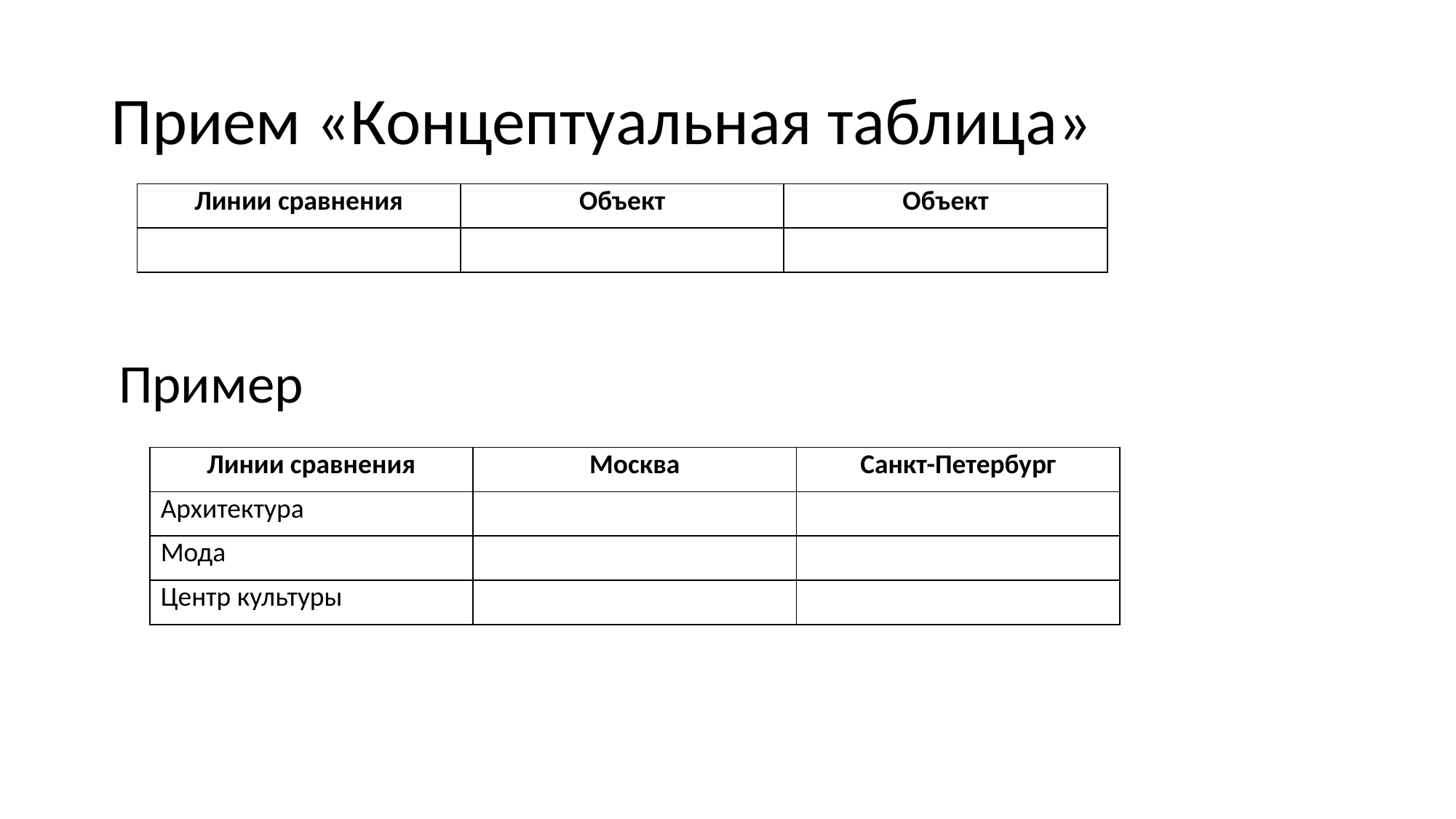

# Прием «Концептуальная таблица»
| Линии сравнения | Объект | Объект |
| --- | --- | --- |
|  |  |  |
Пример
| Линии сравнения | Москва | Санкт-Петербург |
| --- | --- | --- |
| Архитектура |  |  |
| Мода |  |  |
| Центр культуры |  |  |